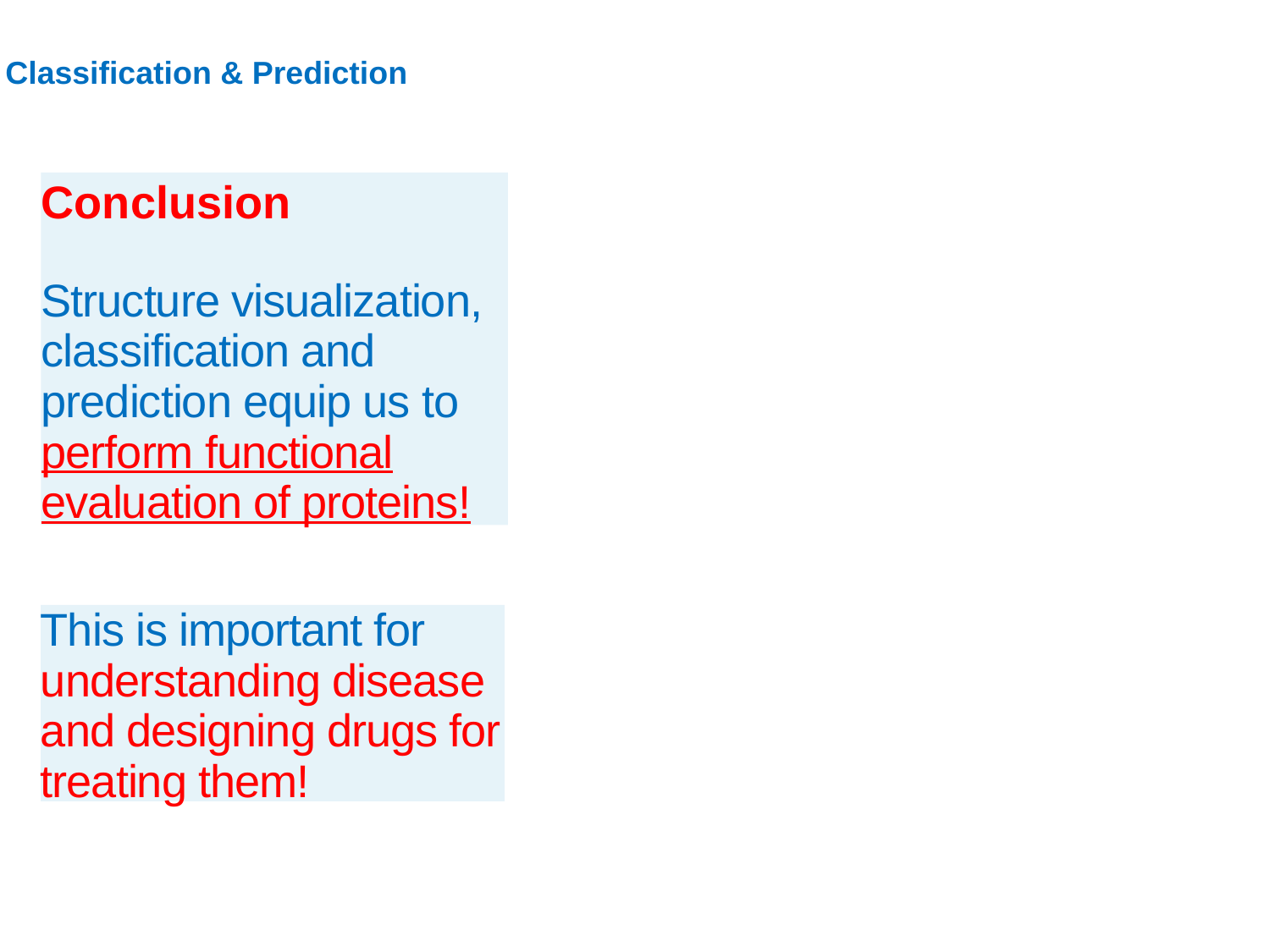

Classification & Prediction
Conclusion
Structure visualization, classification and prediction equip us to perform functional evaluation of proteins!
This is important for understanding disease and designing drugs for treating them!